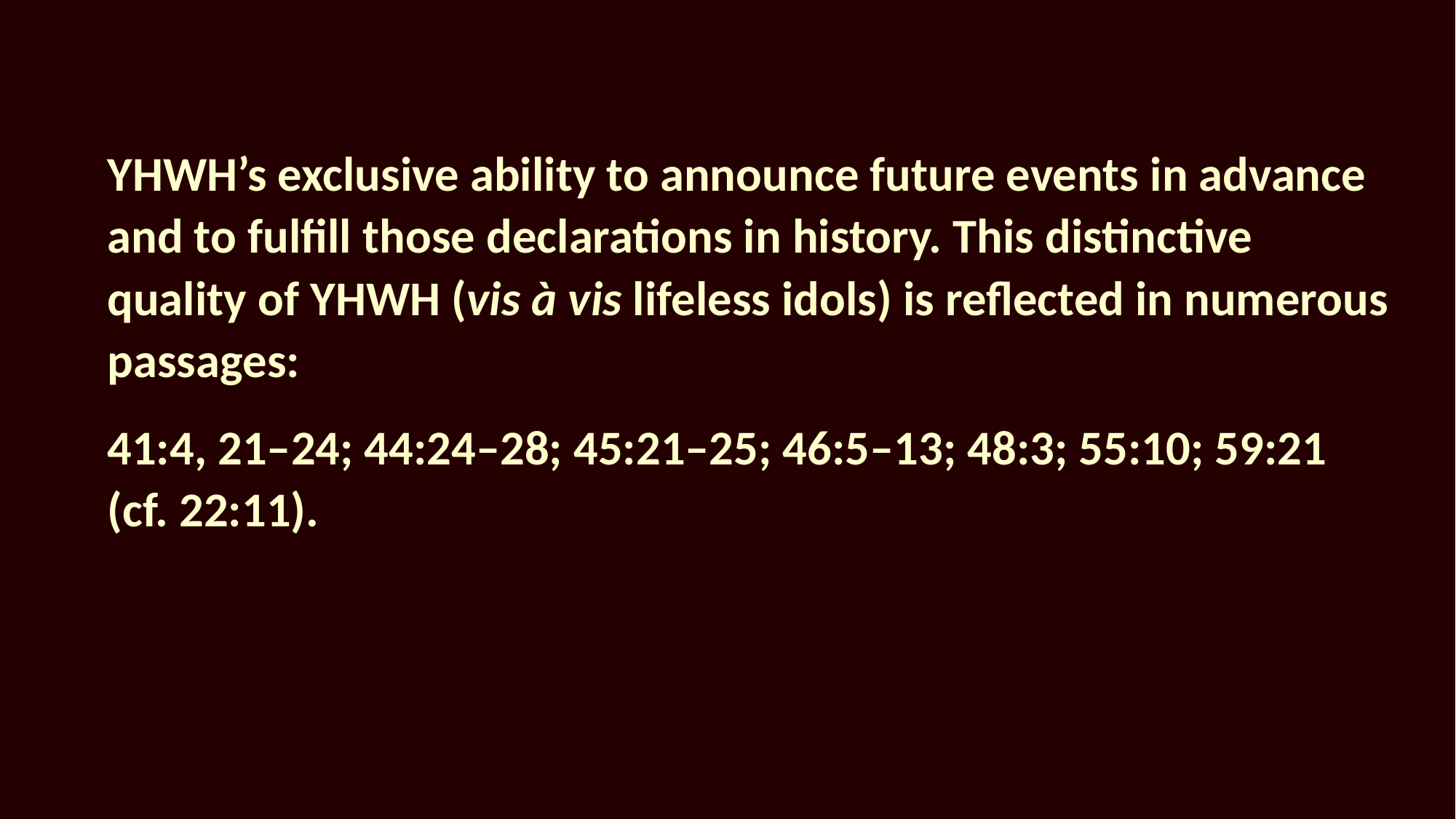

YHWH’s exclusive ability to announce future events in advance and to fulfill those declarations in history. This distinctive quality of YHWH (vis à vis lifeless idols) is reflected in numerous passages:
41:4, 21–24; 44:24–28; 45:21–25; 46:5–13; 48:3; 55:10; 59:21 (cf. 22:11).